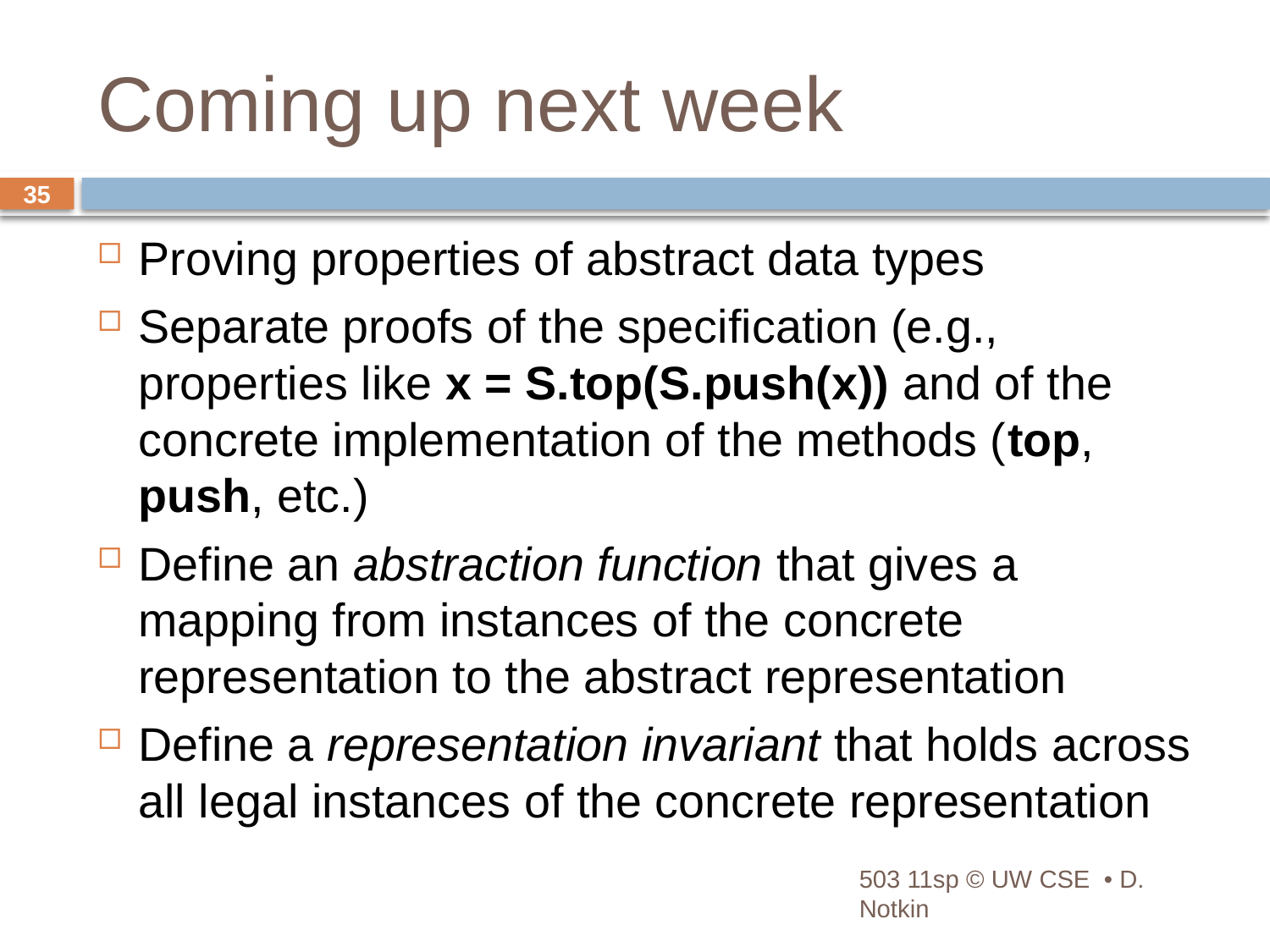

# Coming up next week
35
Proving properties of abstract data types
Separate proofs of the specification (e.g., properties like x = S.top(S.push(x)) and of the concrete implementation of the methods (top, push, etc.)
Define an abstraction function that gives a mapping from instances of the concrete representation to the abstract representation
Define a representation invariant that holds across all legal instances of the concrete representation
503 11sp © UW CSE  • D. Notkin